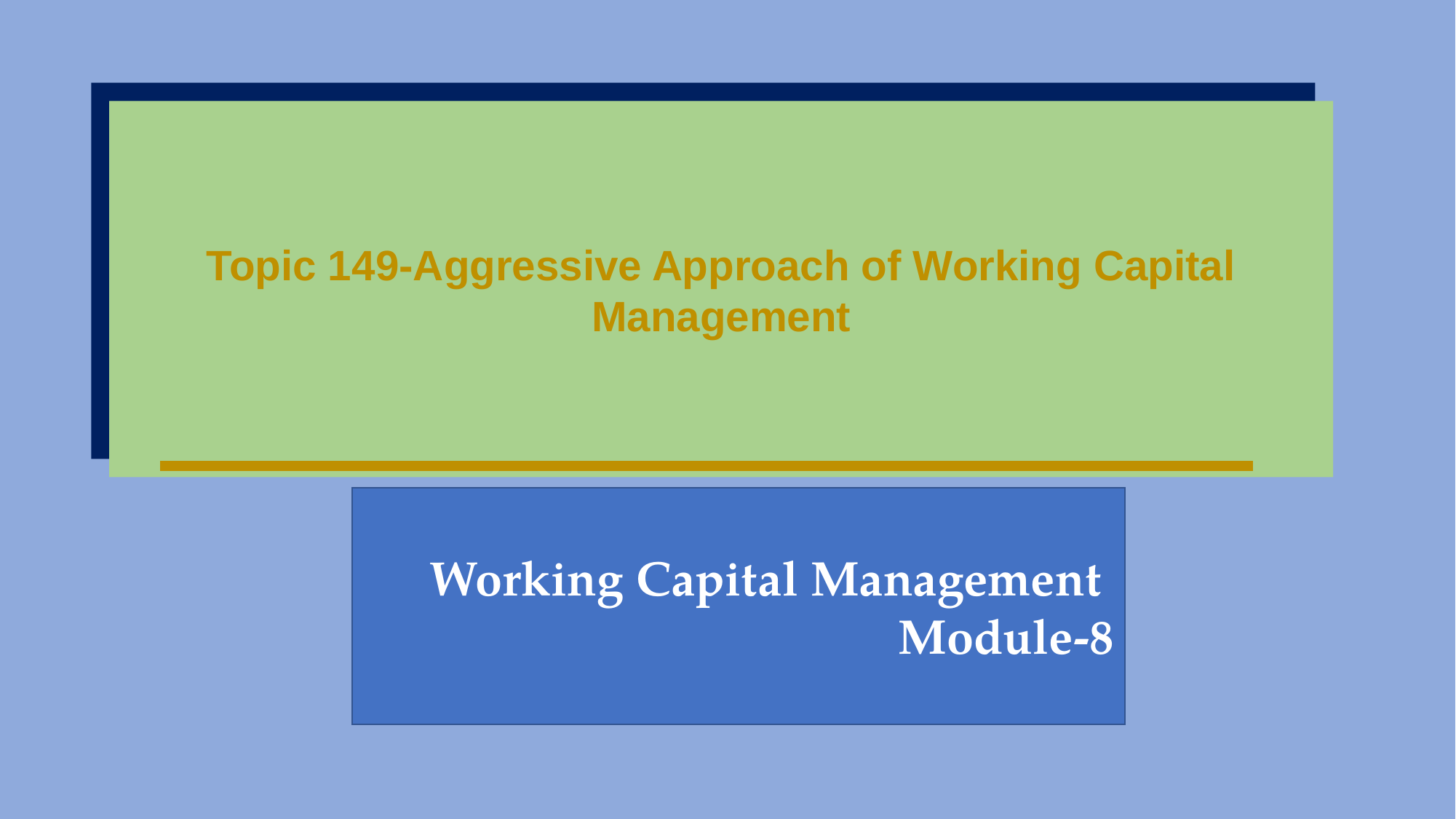

Topic 149: Aggressive Approach of Working Capital Management
Topic 149-Aggressive Approach of Working Capital Management
Working Capital Management
Module-8